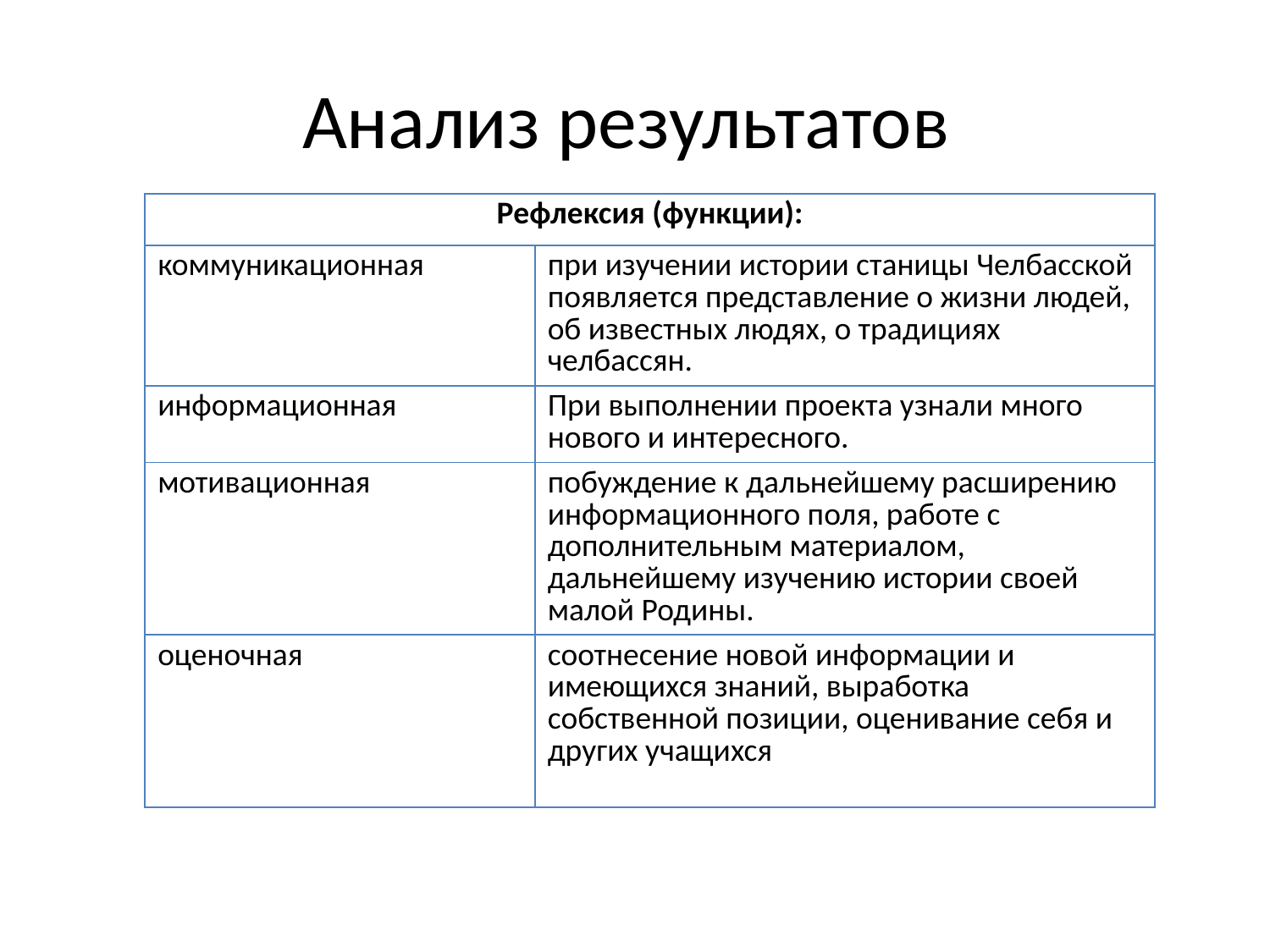

# Анализ результатов
| Рефлексия (функции): |  |
| --- | --- |
| коммуникационная | при изучении истории станицы Челбасской появляется представление о жизни людей, об известных людях, о традициях челбассян. |
| информационная | При выполнении проекта узнали много нового и интересного. |
| мотивационная | побуждение к дальнейшему расширению информационного поля, работе с дополнительным материалом, дальнейшему изучению истории своей малой Родины. |
| оценочная | соотнесение новой информации и имеющихся знаний, выработка собственной позиции, оценивание себя и других учащихся |